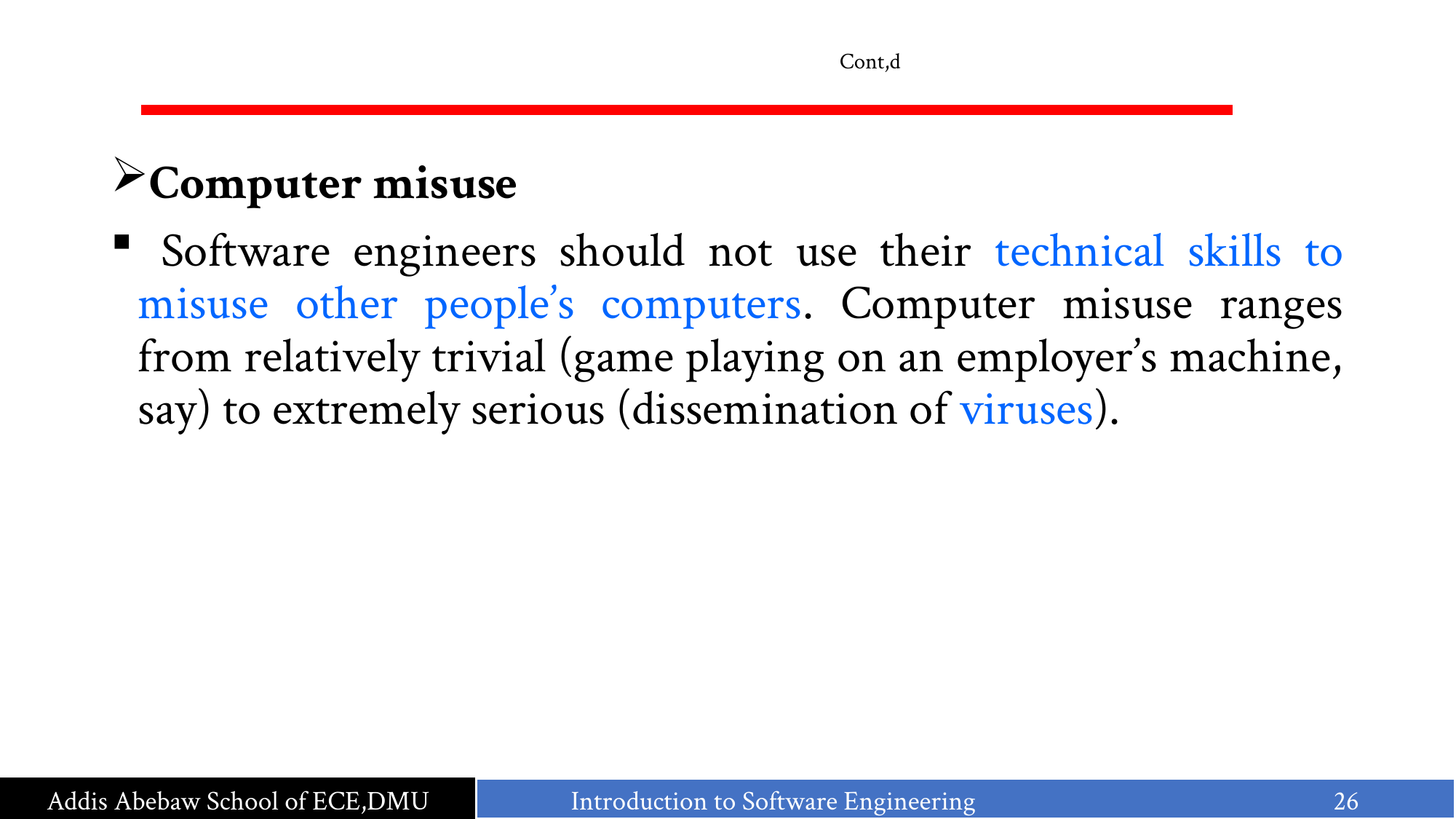

# Cont,d
Computer misuse
 Software engineers should not use their technical skills to misuse other people’s computers. Computer misuse ranges from relatively trivial (game playing on an employer’s machine, say) to extremely serious (dissemination of viruses).

Addis Abebaw School of ECE,DMU
Introduction to Software Engineering                                                          26